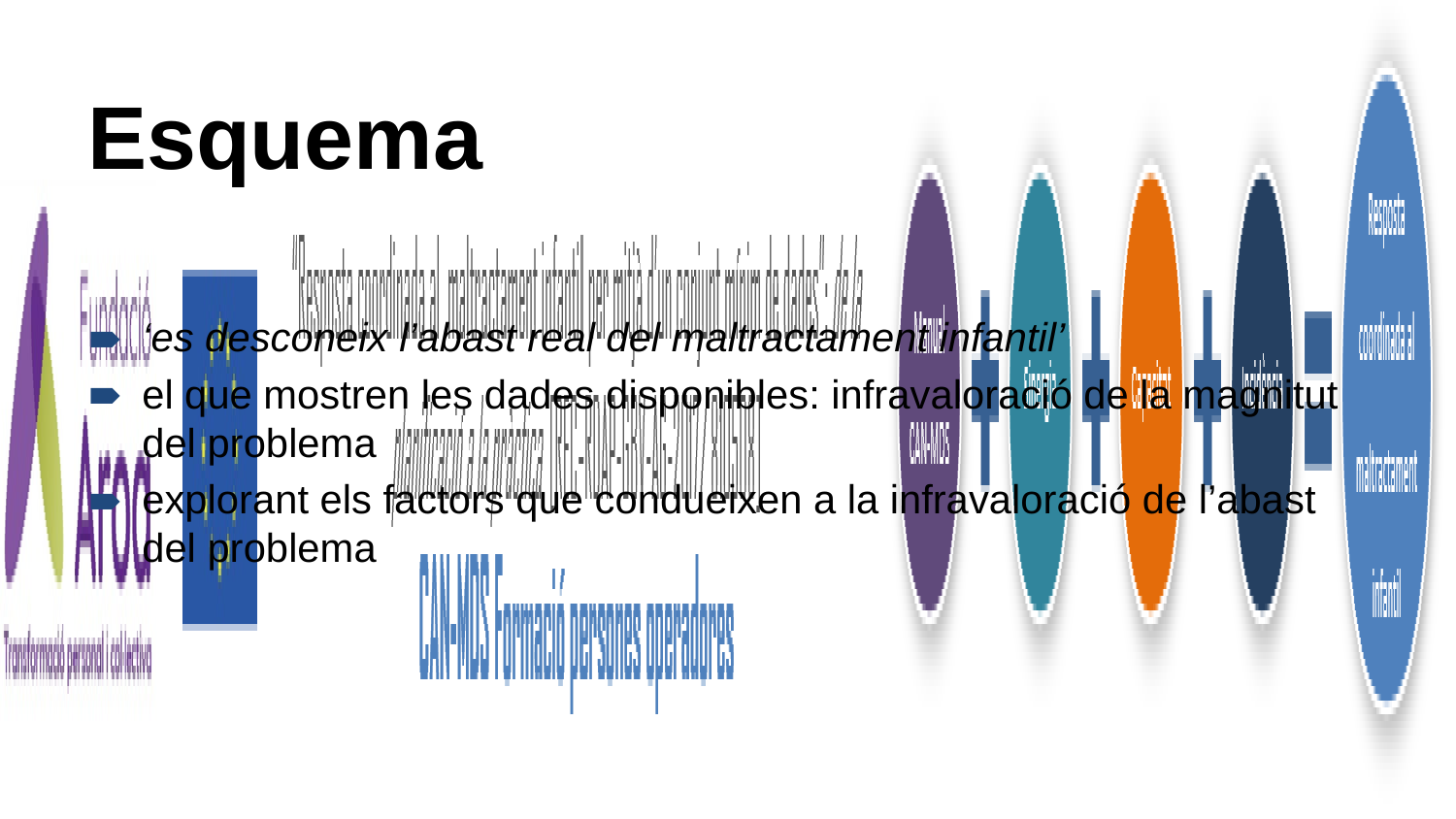

# Esquema

‘es desconeix l’abast real del maltractament infantil’
el que mostren les dades disponibles: infravaloració de la magnitut del problema
explorant els factors que condueixen a la infravaloració de l’abast del problema